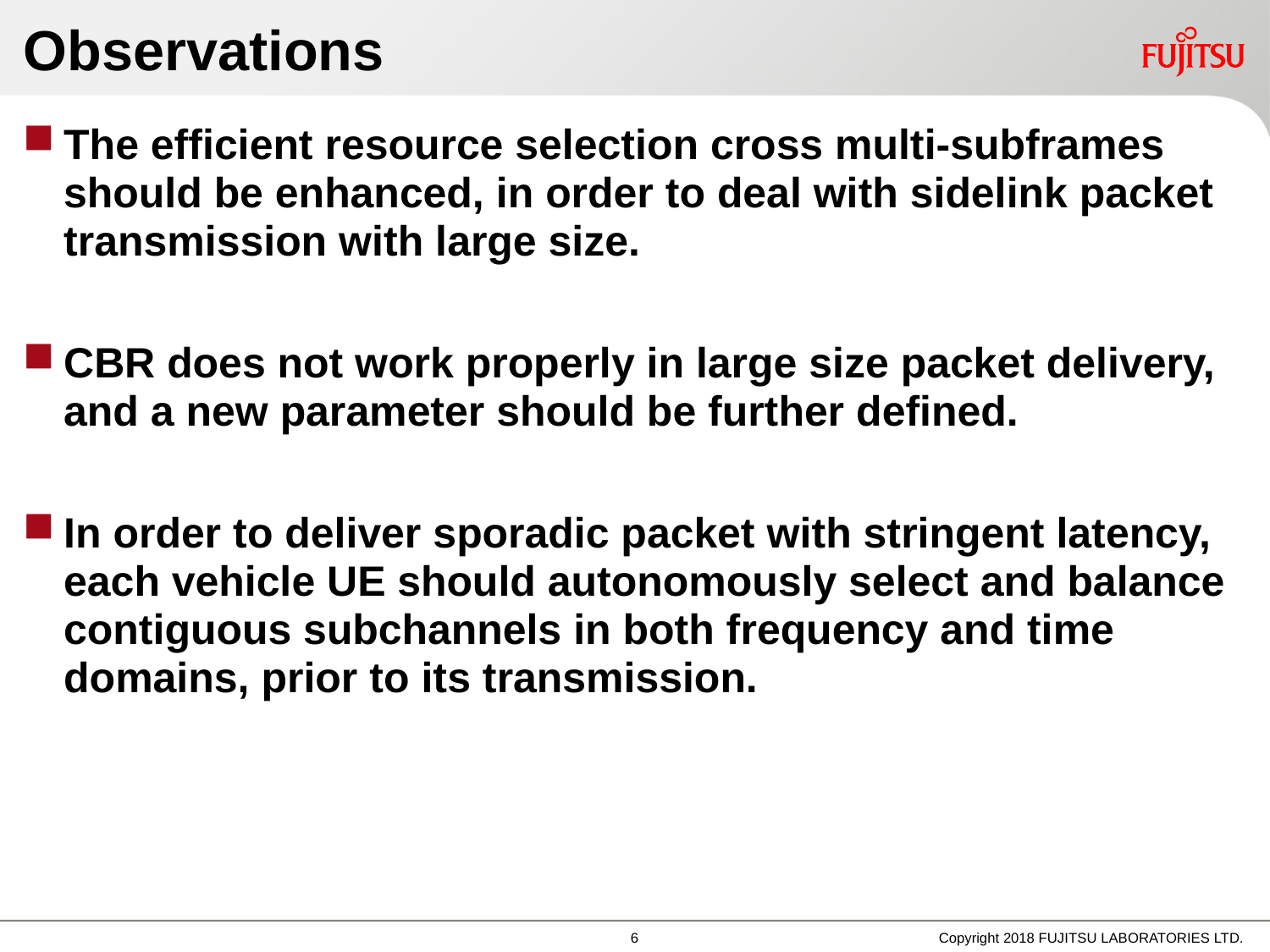

# Observations
The efficient resource selection cross multi-subframes should be enhanced, in order to deal with sidelink packet transmission with large size.

CBR does not work properly in large size packet delivery, and a new parameter should be further defined.

In order to deliver sporadic packet with stringent latency, each vehicle UE should autonomously select and balance contiguous subchannels in both frequency and time domains, prior to its transmission.
6
Copyright 2018 FUJITSU LABORATORIES LTD.